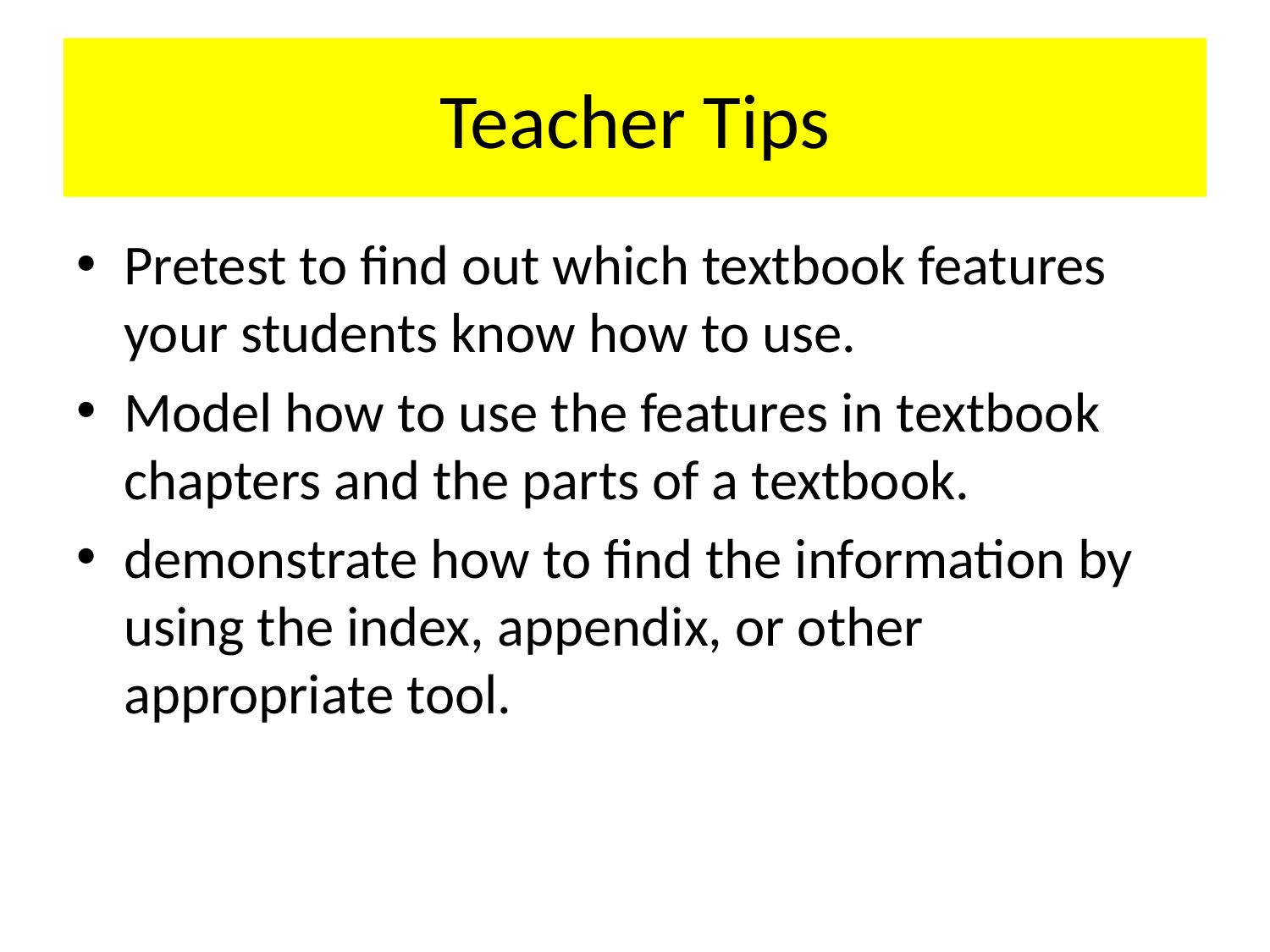

# Teacher Tips
Pretest to find out which textbook features your students know how to use.
Model how to use the features in textbook chapters and the parts of a textbook.
demonstrate how to find the information by using the index, appendix, or other appropriate tool.